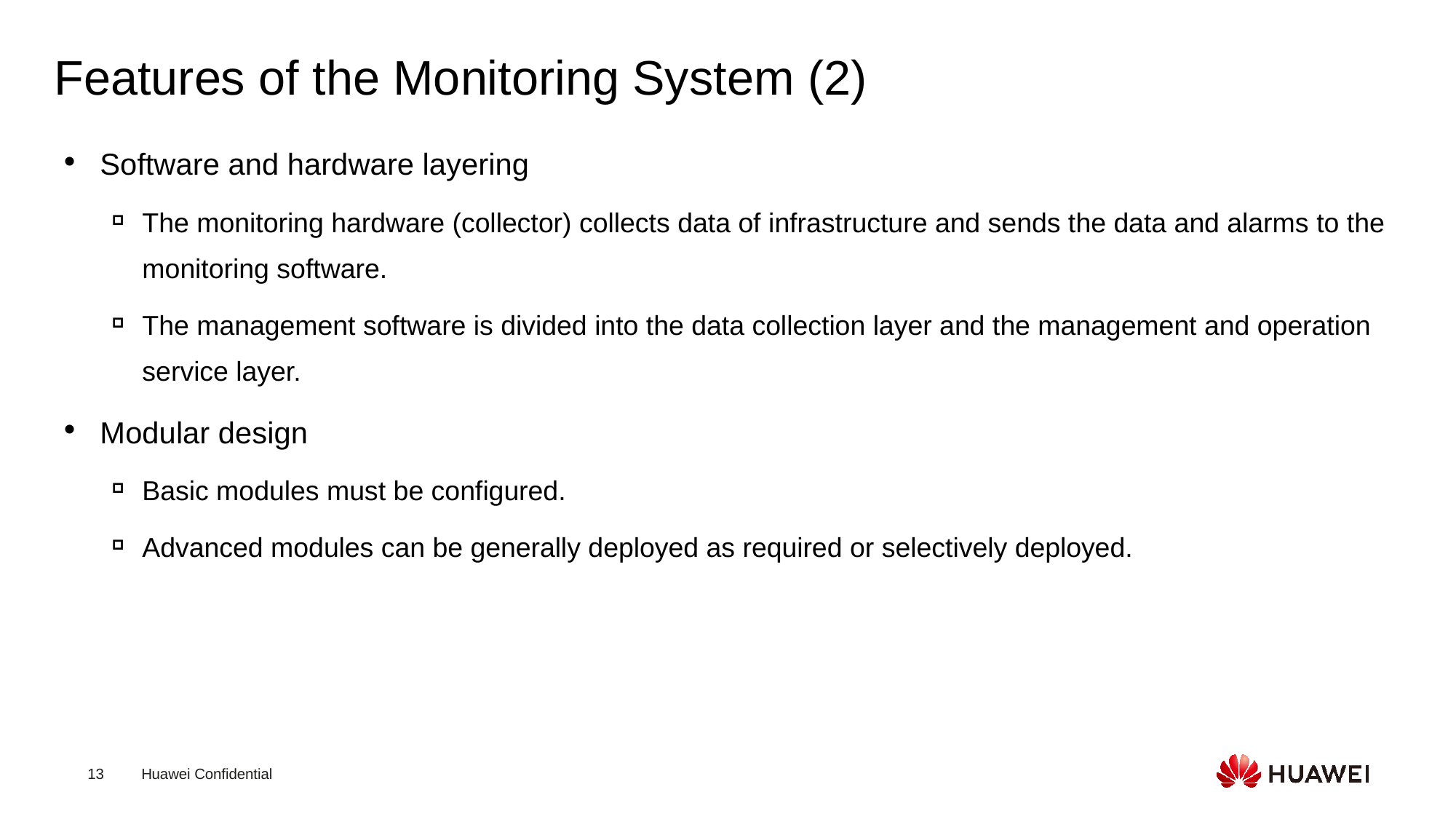

# Features of the Monitoring System (2)
Software and hardware layering
The monitoring hardware (collector) collects data of infrastructure and sends the data and alarms to the monitoring software.
The management software is divided into the data collection layer and the management and operation service layer.
Modular design
Basic modules must be configured.
Advanced modules can be generally deployed as required or selectively deployed.